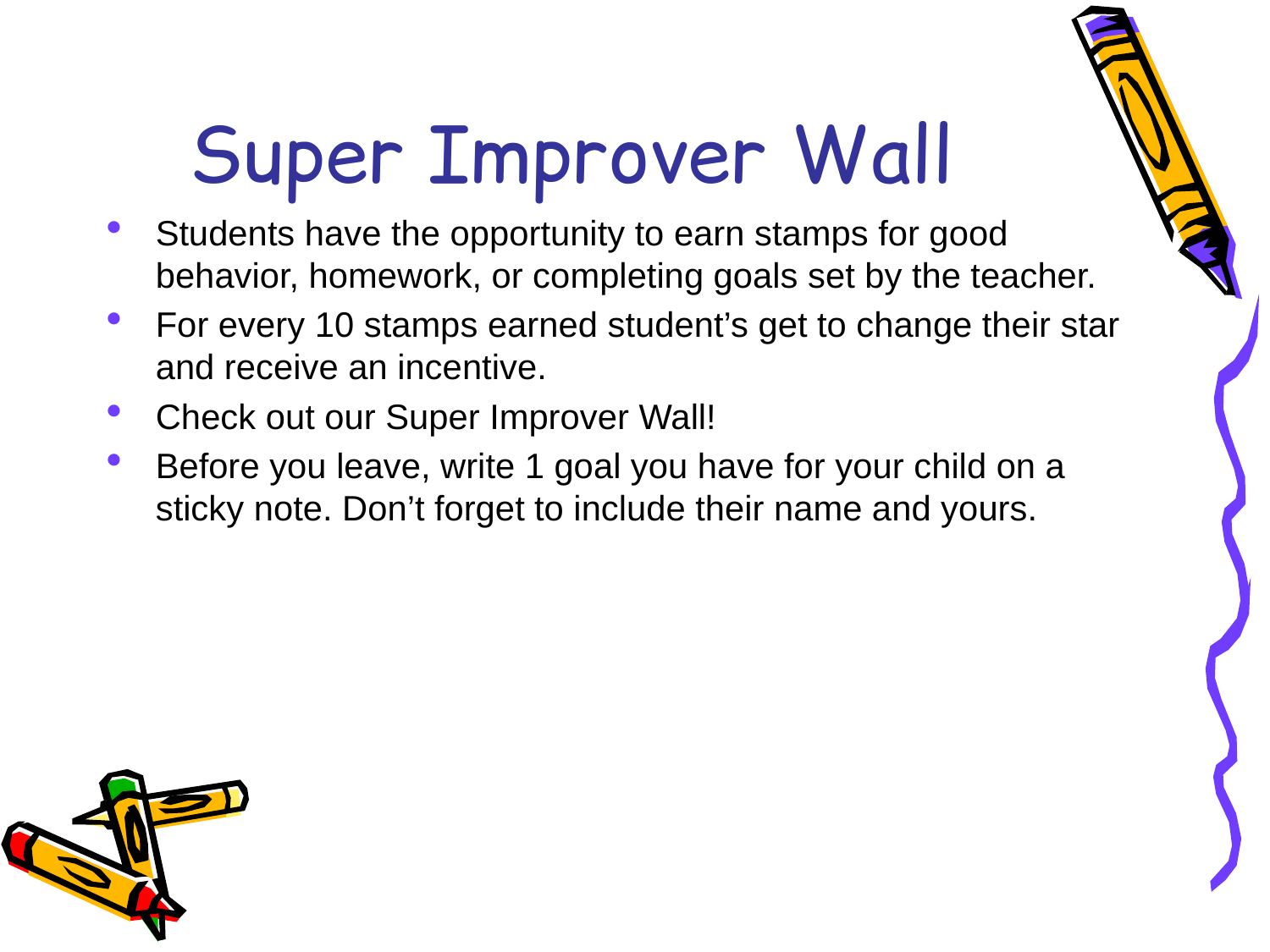

# Super Improver Wall
Students have the opportunity to earn stamps for good behavior, homework, or completing goals set by the teacher.
For every 10 stamps earned student’s get to change their star and receive an incentive.
Check out our Super Improver Wall!
Before you leave, write 1 goal you have for your child on a sticky note. Don’t forget to include their name and yours.